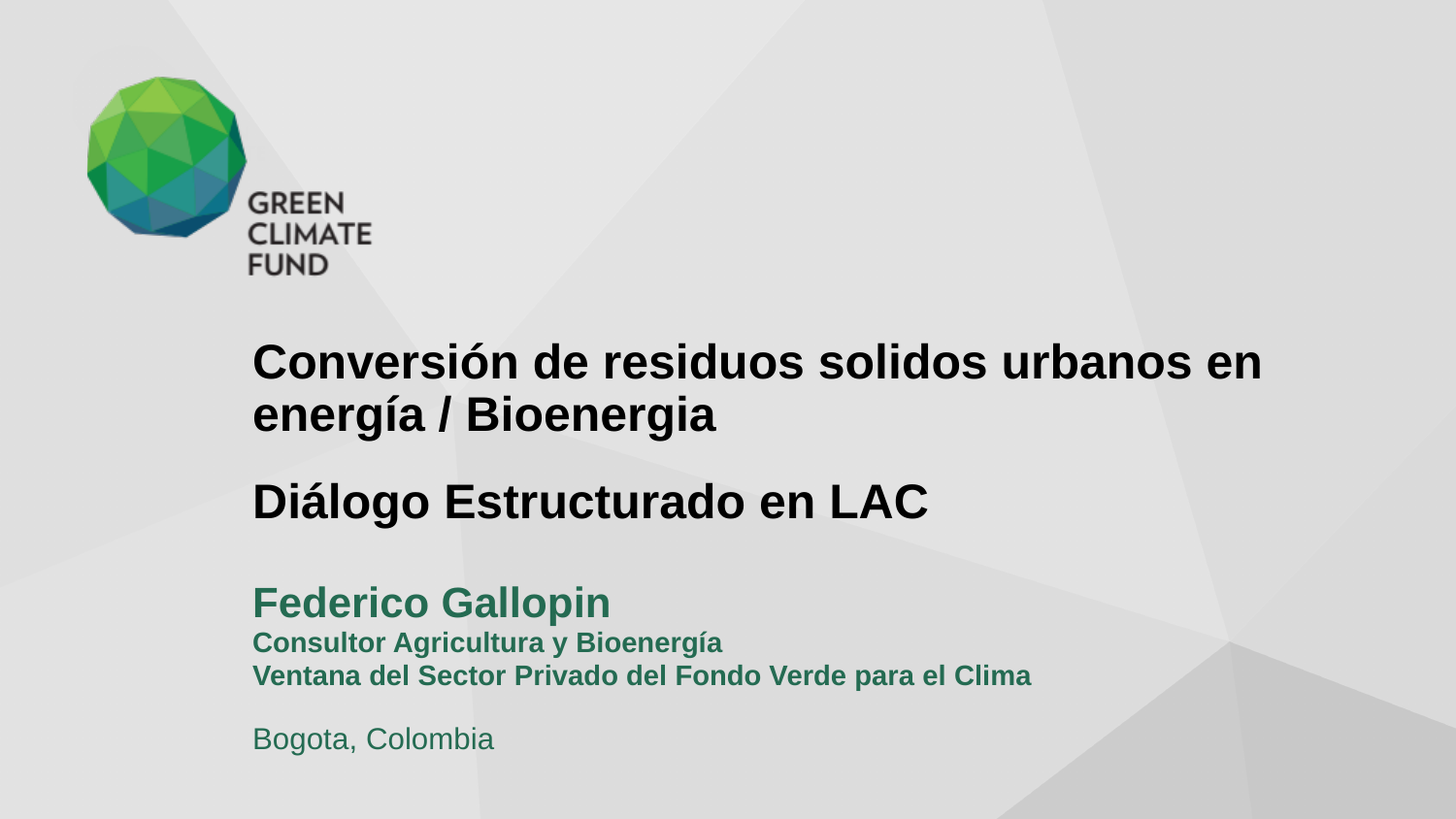

# Conversión de residuos solidos urbanos en energía / Bioenergia Diálogo Estructurado en LAC
Federico Gallopin
Consultor Agricultura y Bioenergía
Ventana del Sector Privado del Fondo Verde para el Clima
Bogota, Colombia